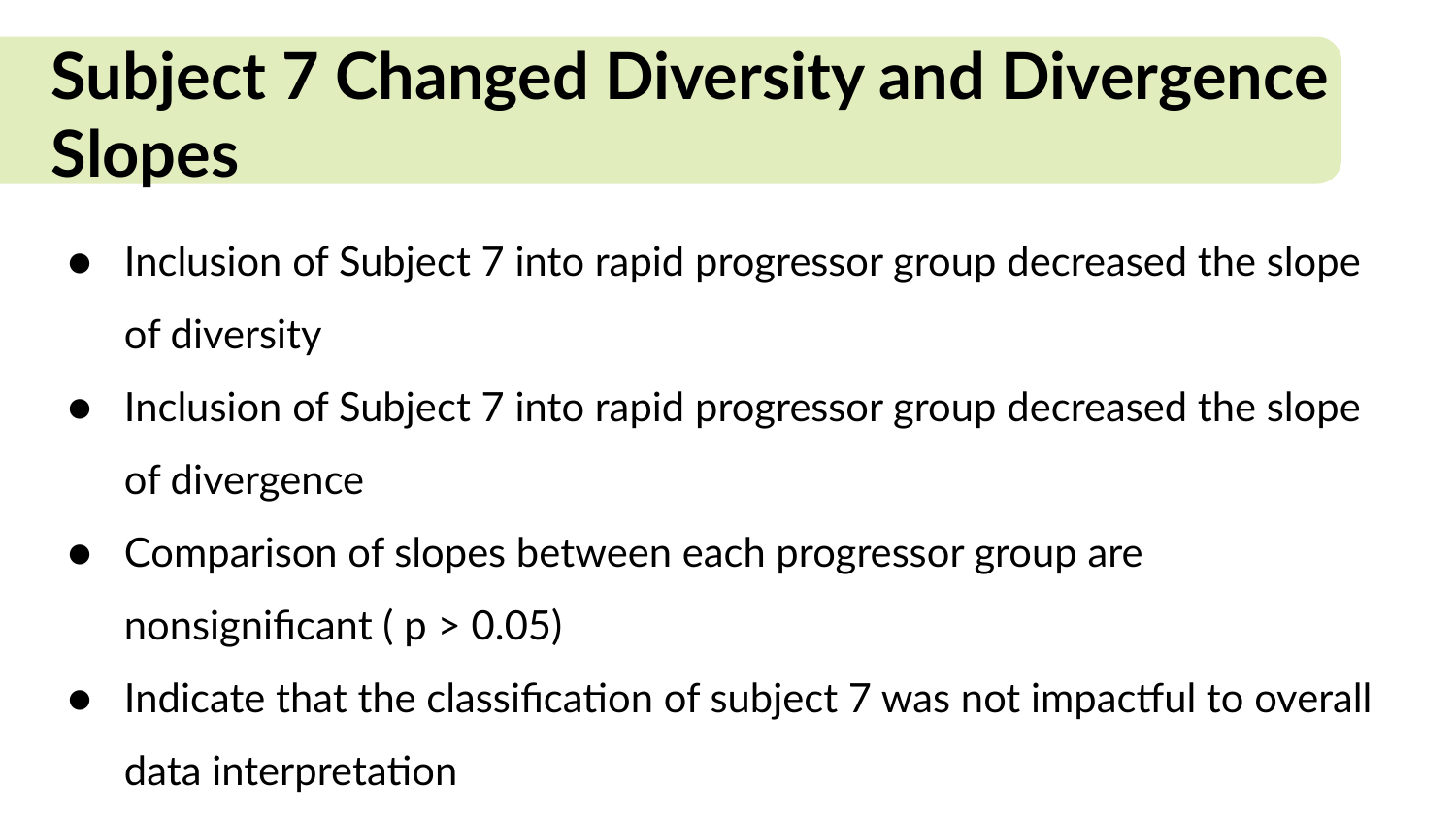

# Subject 7 Changed Diversity and Divergence Slopes
Inclusion of Subject 7 into rapid progressor group decreased the slope of diversity
Inclusion of Subject 7 into rapid progressor group decreased the slope of divergence
Comparison of slopes between each progressor group are nonsignificant ( p > 0.05)
Indicate that the classification of subject 7 was not impactful to overall data interpretation